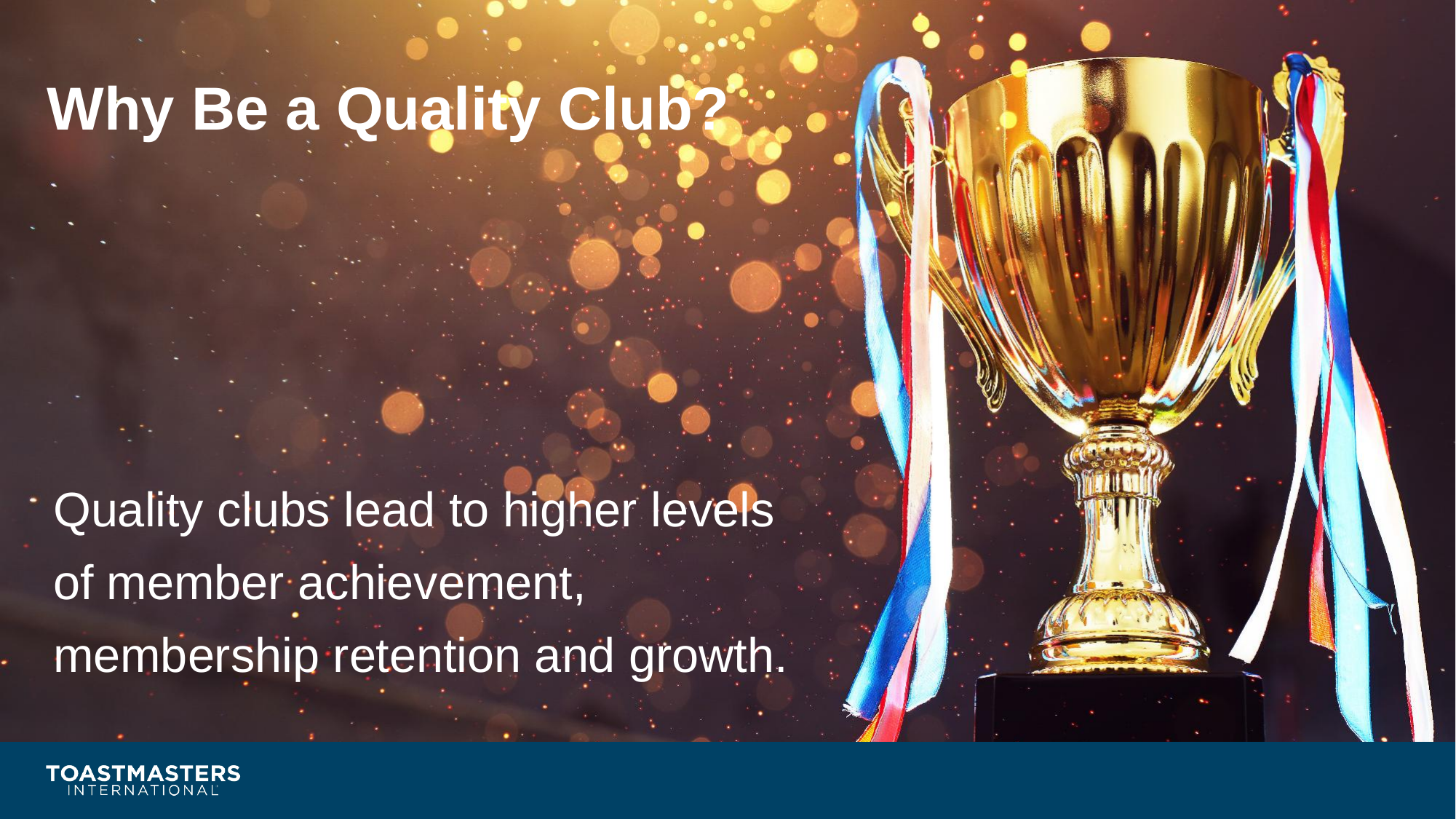

# Why Be a Quality Club?
Quality clubs lead to higher levels of member achievement, membership retention and growth.